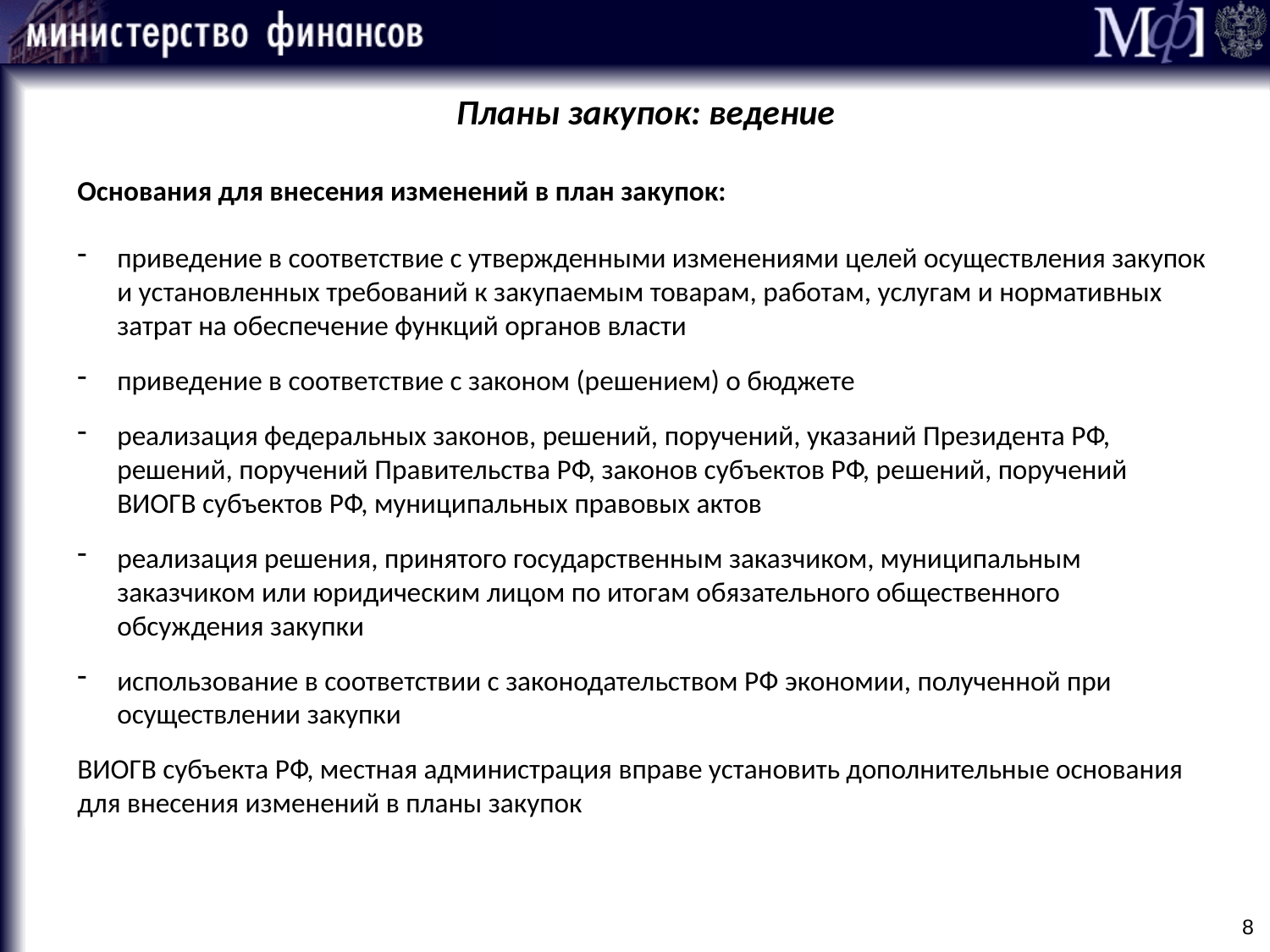

Планы закупок: ведение
Основания для внесения изменений в план закупок:

приведение в соответствие с утвержденными изменениями целей осуществления закупок и установленных требований к закупаемым товарам, работам, услугам и нормативных затрат на обеспечение функций органов власти
приведение в соответствие с законом (решением) о бюджете
реализация федеральных законов, решений, поручений, указаний Президента РФ, решений, поручений Правительства РФ, законов субъектов РФ, решений, поручений ВИОГВ субъектов РФ, муниципальных правовых актов
реализация решения, принятого государственным заказчиком, муниципальным заказчиком или юридическим лицом по итогам обязательного общественного обсуждения закупки
использование в соответствии с законодательством РФ экономии, полученной при осуществлении закупки
ВИОГВ субъекта РФ, местная администрация вправе установить дополнительные основания для внесения изменений в планы закупок
8